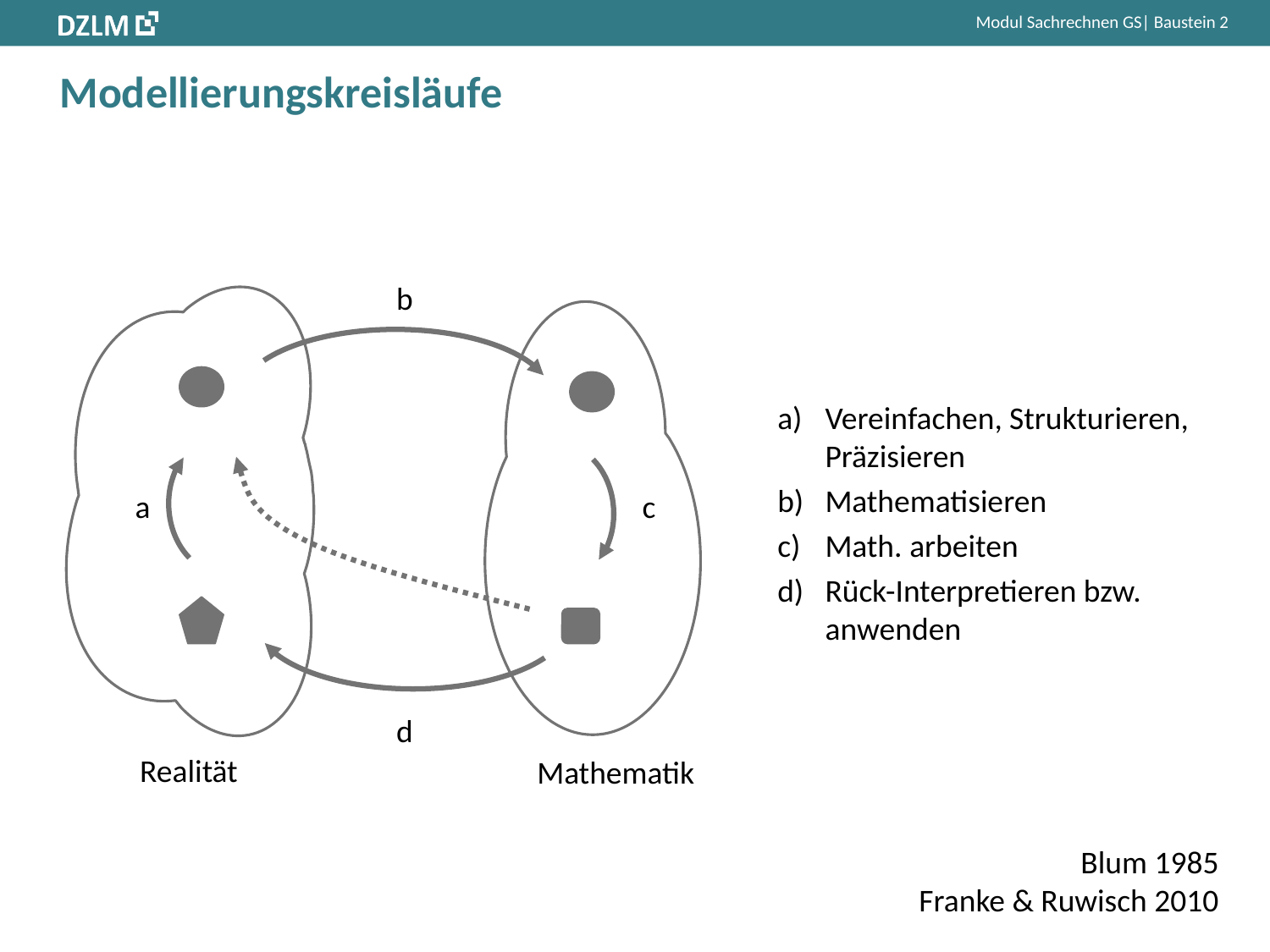

Modellierungskreisläufe

b

Vereinfachen, Strukturieren, Präzisieren
Mathematisieren
Math. arbeiten
Rück-Interpretieren bzw. anwenden

a
c

d
Realität
Mathematik
Blum 1985
Franke & Ruwisch 2010